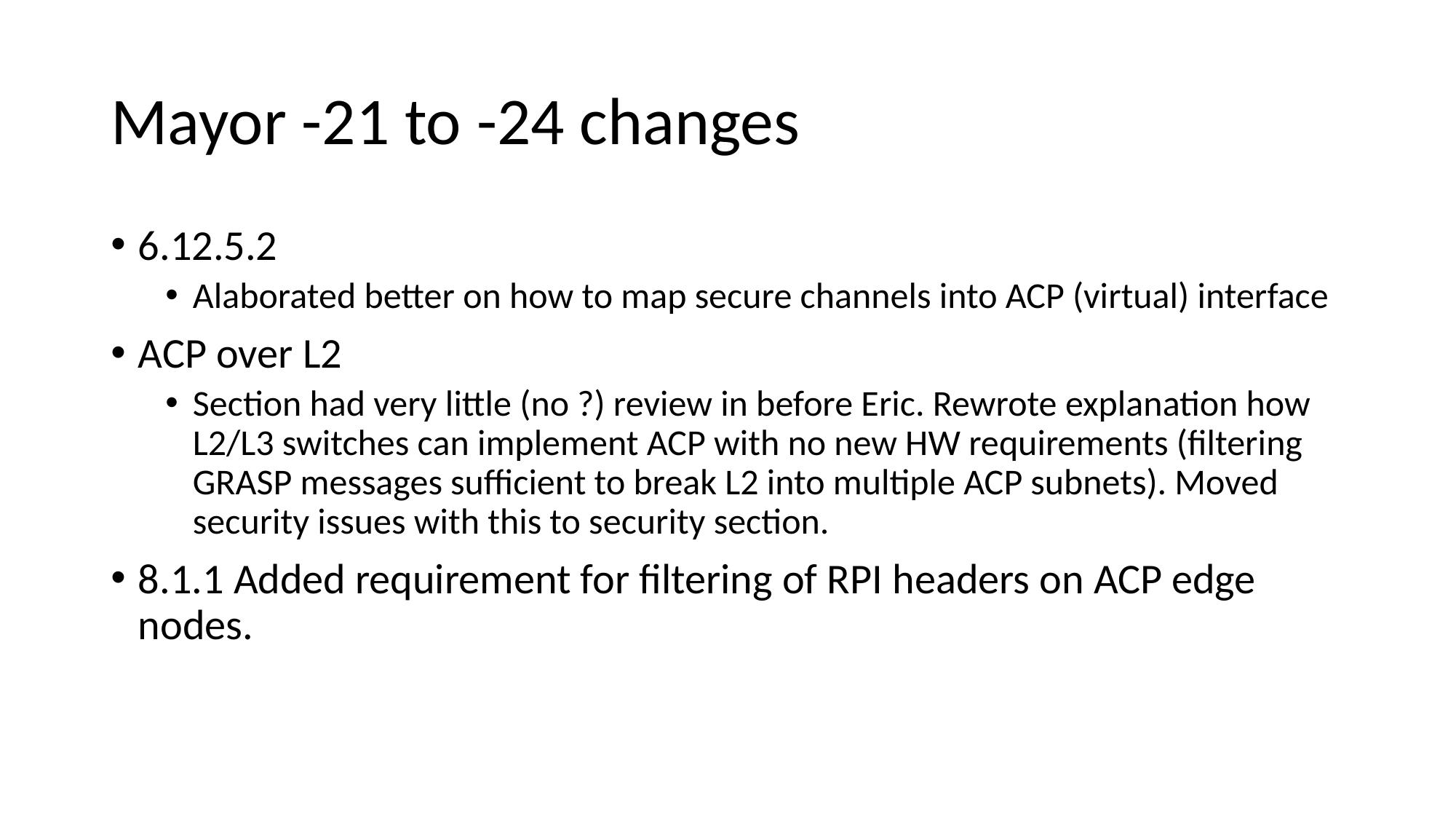

# Mayor -21 to -24 changes
6.12.5.2
Alaborated better on how to map secure channels into ACP (virtual) interface
ACP over L2
Section had very little (no ?) review in before Eric. Rewrote explanation how L2/L3 switches can implement ACP with no new HW requirements (filtering  GRASP messages sufficient to break L2 into multiple ACP subnets). Moved security issues with this to security section.
8.1.1 Added requirement for filtering of RPI headers on ACP edge nodes.